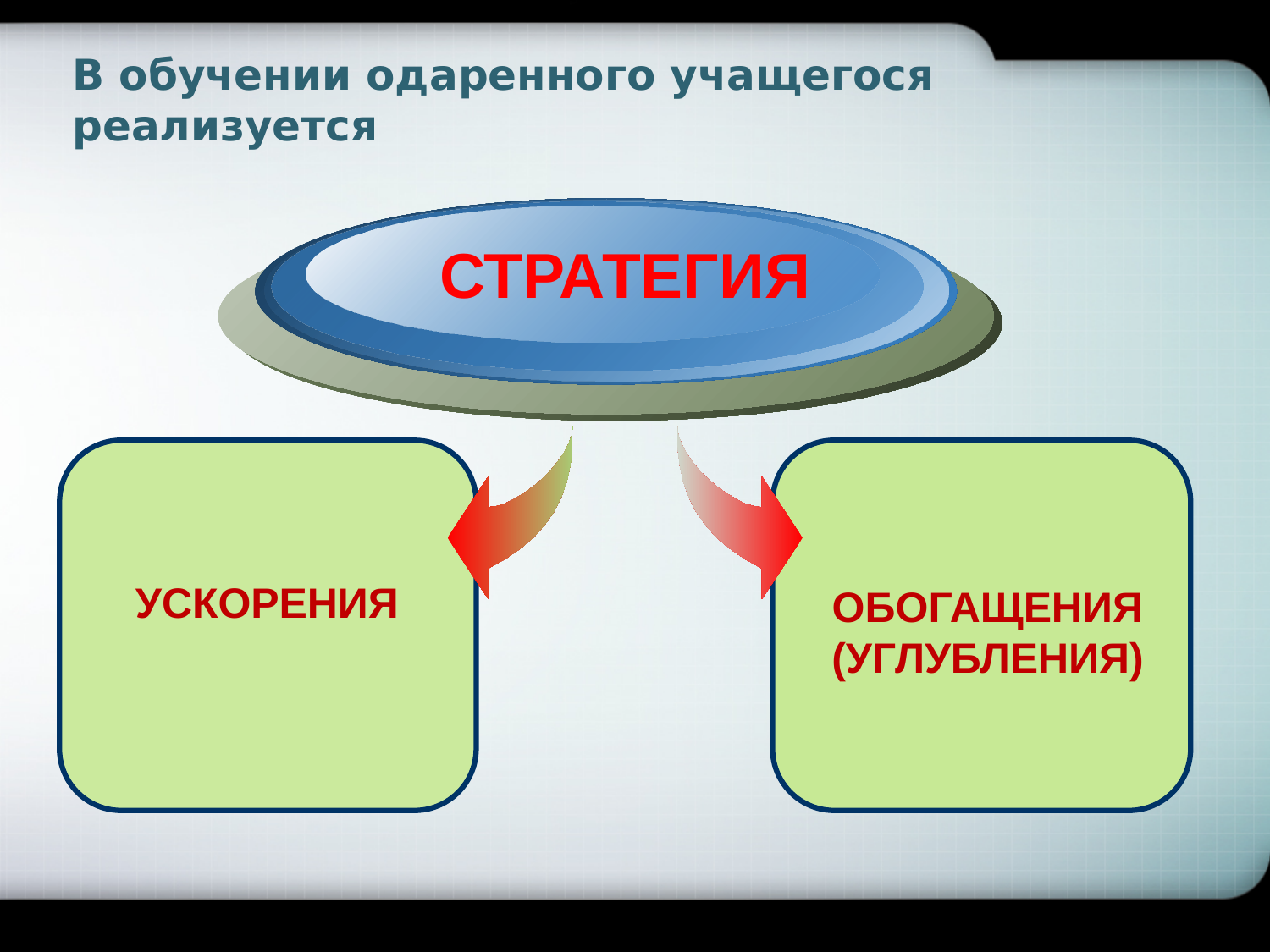

МОУ СОШ № 169
# В обучении одаренного учащегося реализуется

СТРАТЕГИЯ

УСКОРЕНИЯ

ОБОГАЩЕНИЯ (УГЛУБЛЕНИЯ)